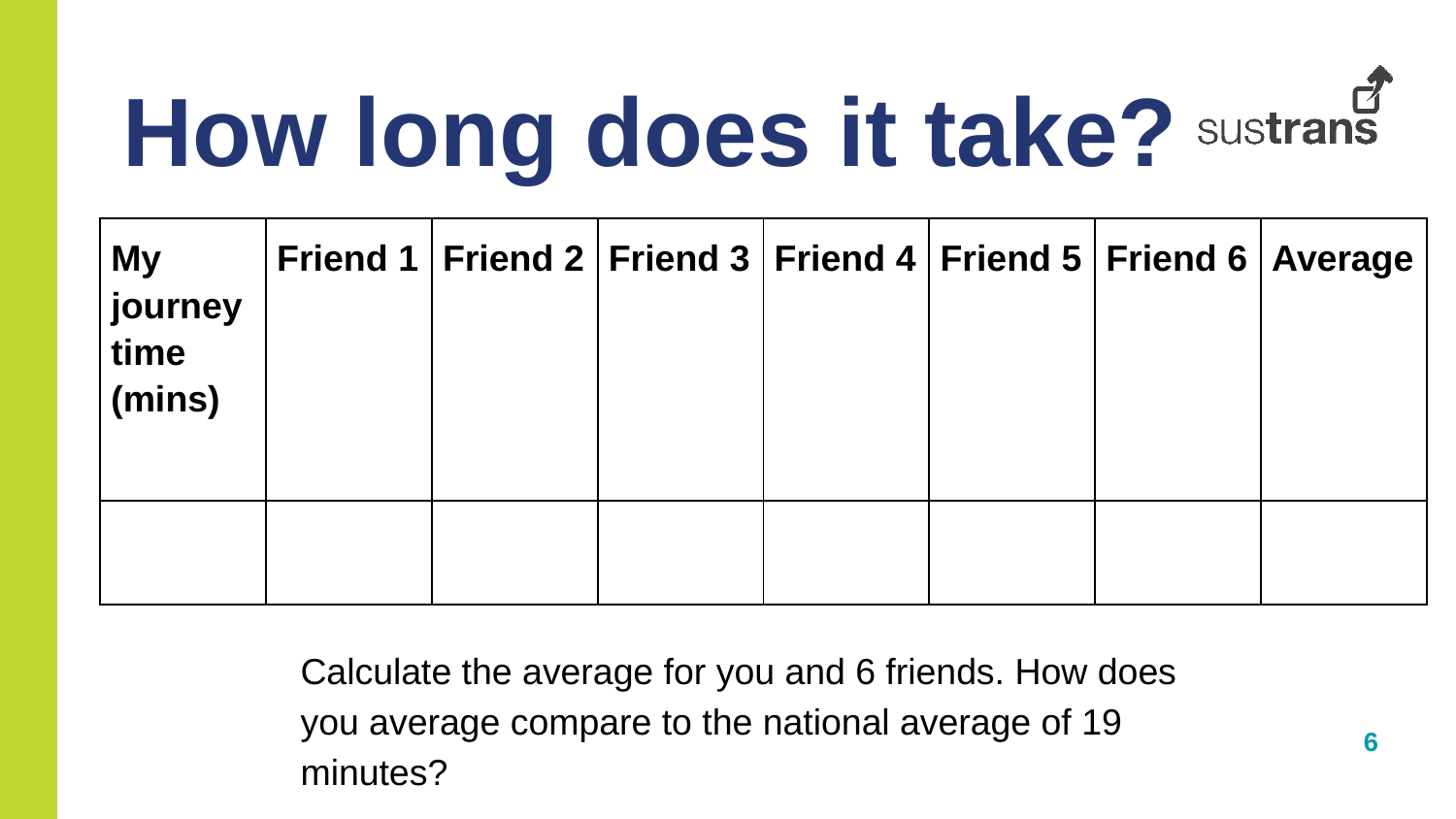

How long does it take?
| My journey time (mins) | Friend 1 | Friend 2 | Friend 3 | Friend 4 | Friend 5 | Friend 6 | Average |
| --- | --- | --- | --- | --- | --- | --- | --- |
|  |  |  |  |  |  |  |  |
Calculate the average for you and 6 friends. How does you average compare to the national average of 19 minutes?